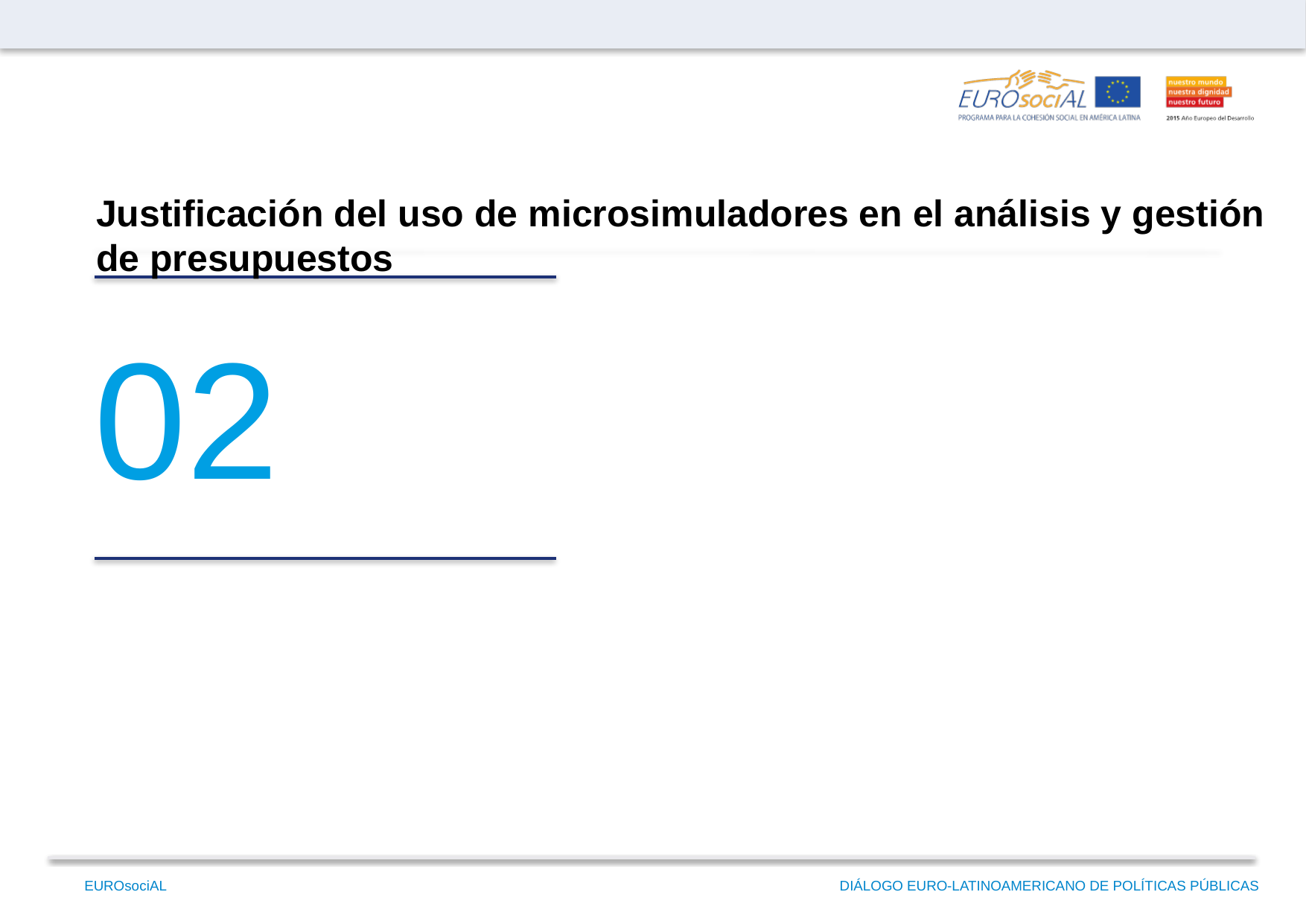

Justificación del uso de microsimuladores en el análisis y gestión de presupuestos
02